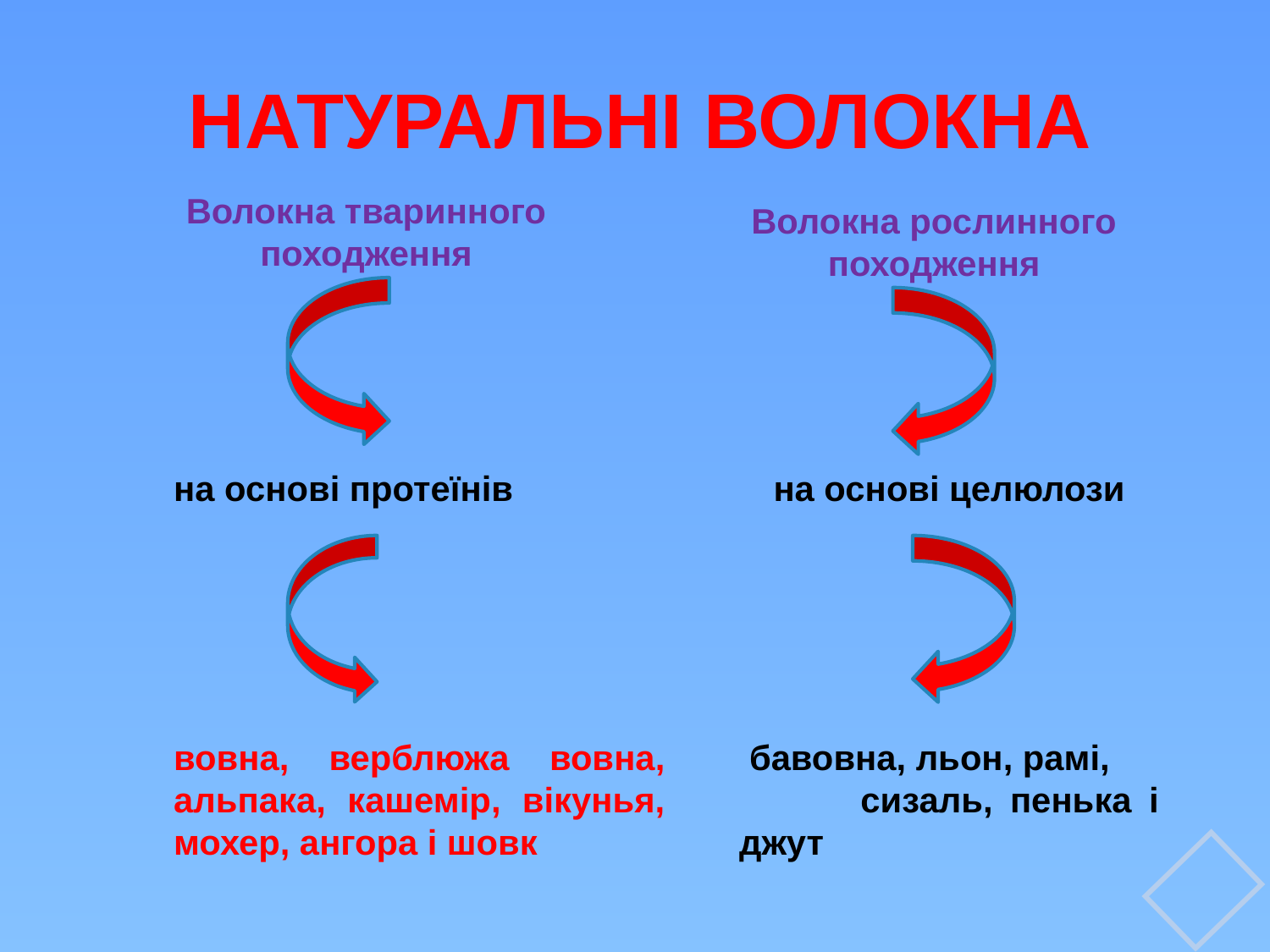

Натуральні волокна
Волокна тваринного походження
Волокна рослинного походження

на основі протеїнів

вовна, верблюжа вовна, альпака, кашемір, вікунья, мохер, ангора і шовк
на основі целюлози

 бавовна, льон, рамі,             сизаль, пенька і джут